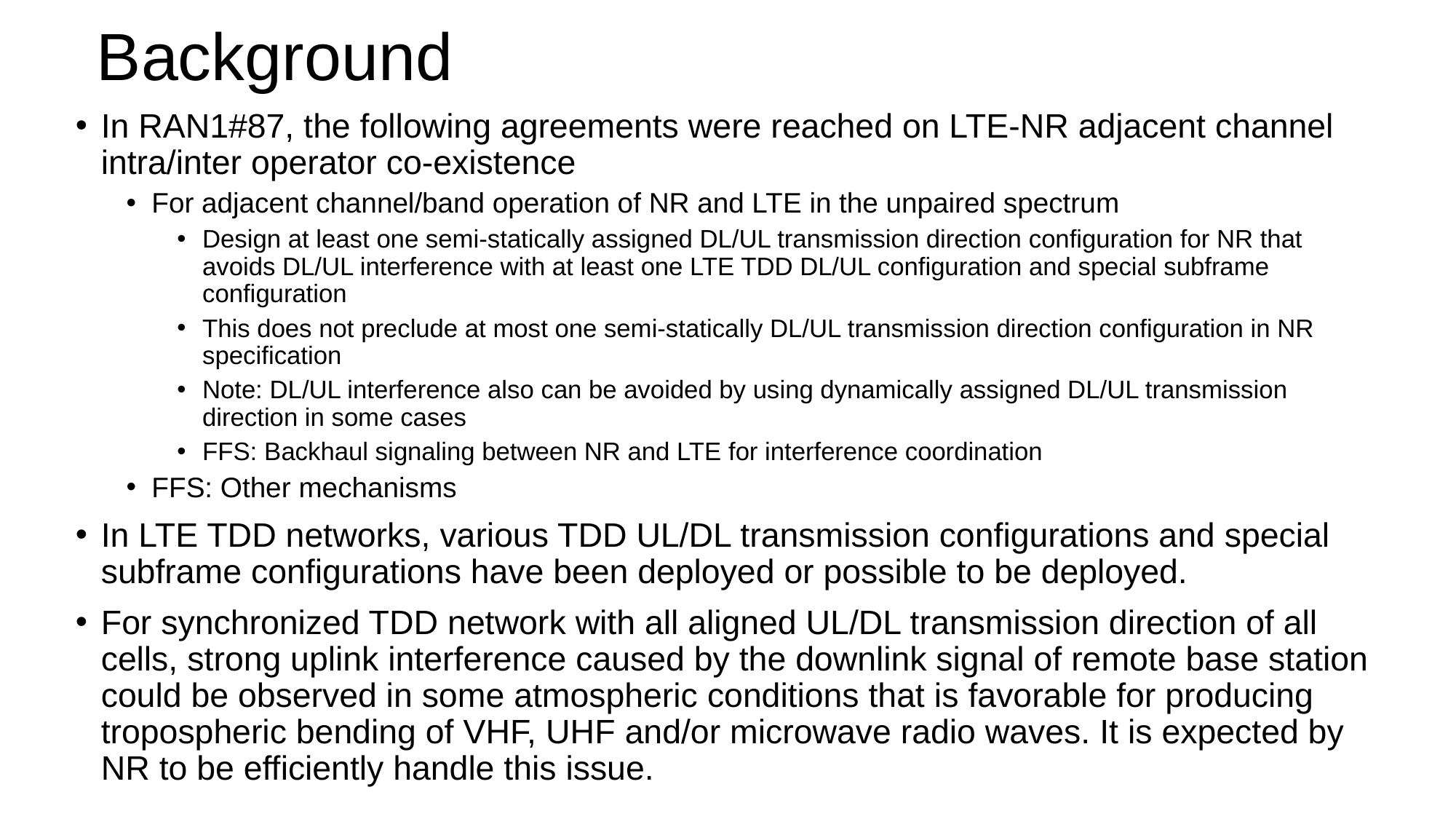

# Background
In RAN1#87, the following agreements were reached on LTE-NR adjacent channel intra/inter operator co-existence
For adjacent channel/band operation of NR and LTE in the unpaired spectrum
Design at least one semi-statically assigned DL/UL transmission direction configuration for NR that avoids DL/UL interference with at least one LTE TDD DL/UL configuration and special subframe configuration
This does not preclude at most one semi-statically DL/UL transmission direction configuration in NR specification
Note: DL/UL interference also can be avoided by using dynamically assigned DL/UL transmission direction in some cases
FFS: Backhaul signaling between NR and LTE for interference coordination
FFS: Other mechanisms
In LTE TDD networks, various TDD UL/DL transmission configurations and special subframe configurations have been deployed or possible to be deployed.
For synchronized TDD network with all aligned UL/DL transmission direction of all cells, strong uplink interference caused by the downlink signal of remote base station could be observed in some atmospheric conditions that is favorable for producing tropospheric bending of VHF, UHF and/or microwave radio waves. It is expected by NR to be efficiently handle this issue.